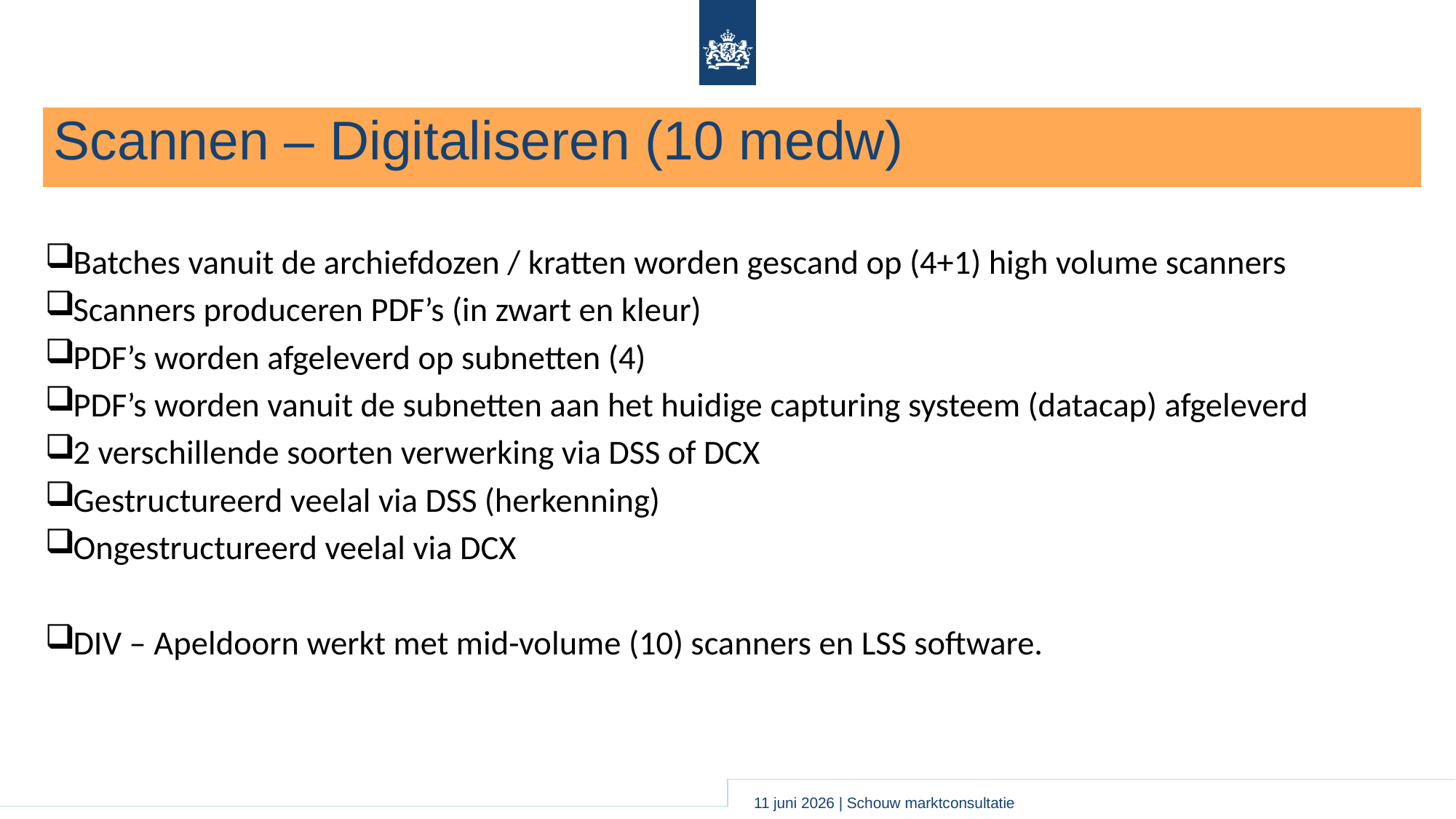

# Scannen – Digitaliseren (10 medw)

Batches vanuit de archiefdozen / kratten worden gescand op (4+1) high volume scanners
Scanners produceren PDF’s (in zwart en kleur)
PDF’s worden afgeleverd op subnetten (4)
PDF’s worden vanuit de subnetten aan het huidige capturing systeem (datacap) afgeleverd
2 verschillende soorten verwerking via DSS of DCX
Gestructureerd veelal via DSS (herkenning)
Ongestructureerd veelal via DCX

DIV – Apeldoorn werkt met mid-volume (10) scanners en LSS software.

11 juni 2026 | Schouw marktconsultatie